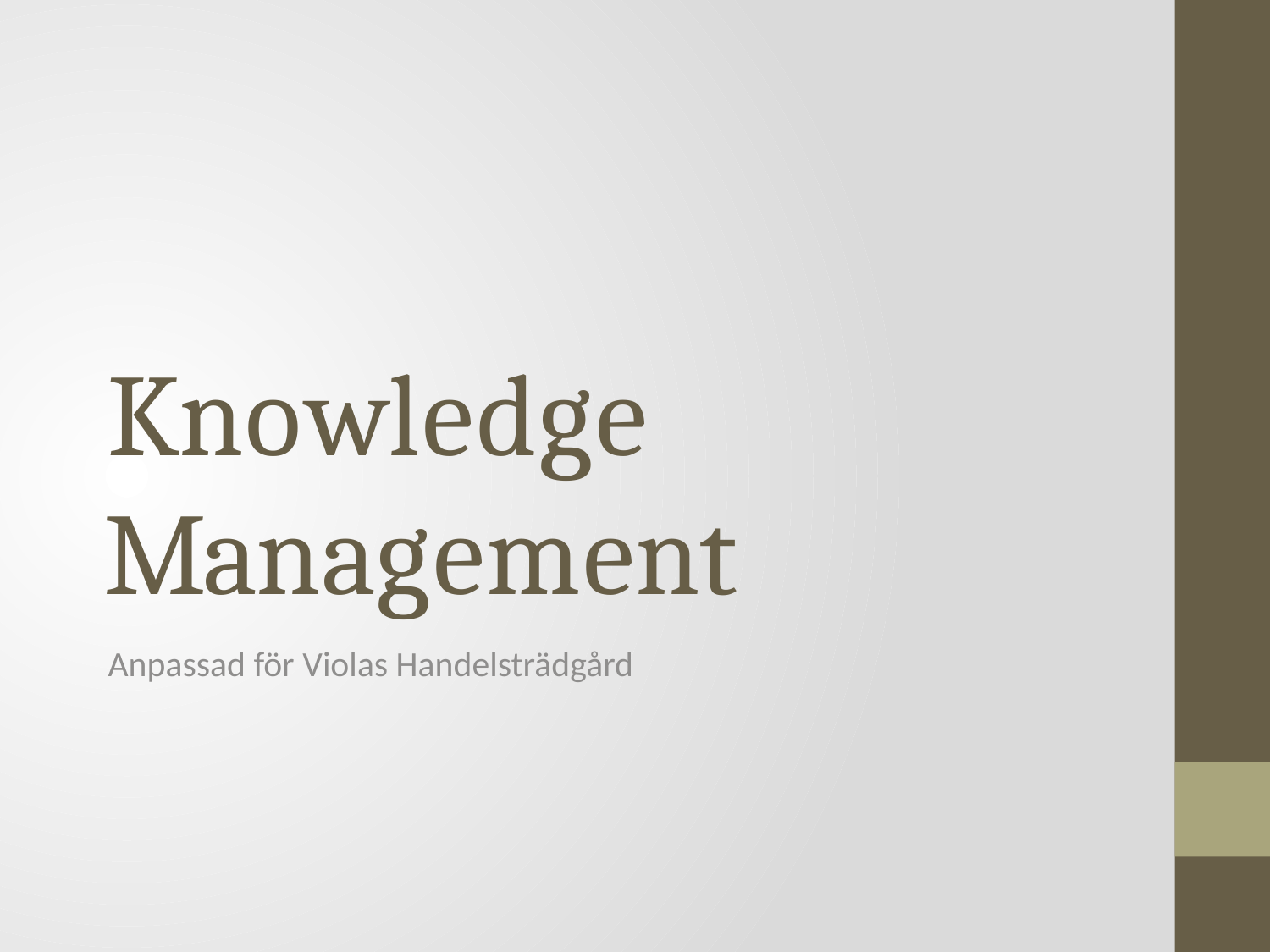

# Knowledge Management
Anpassad för Violas Handelsträdgård